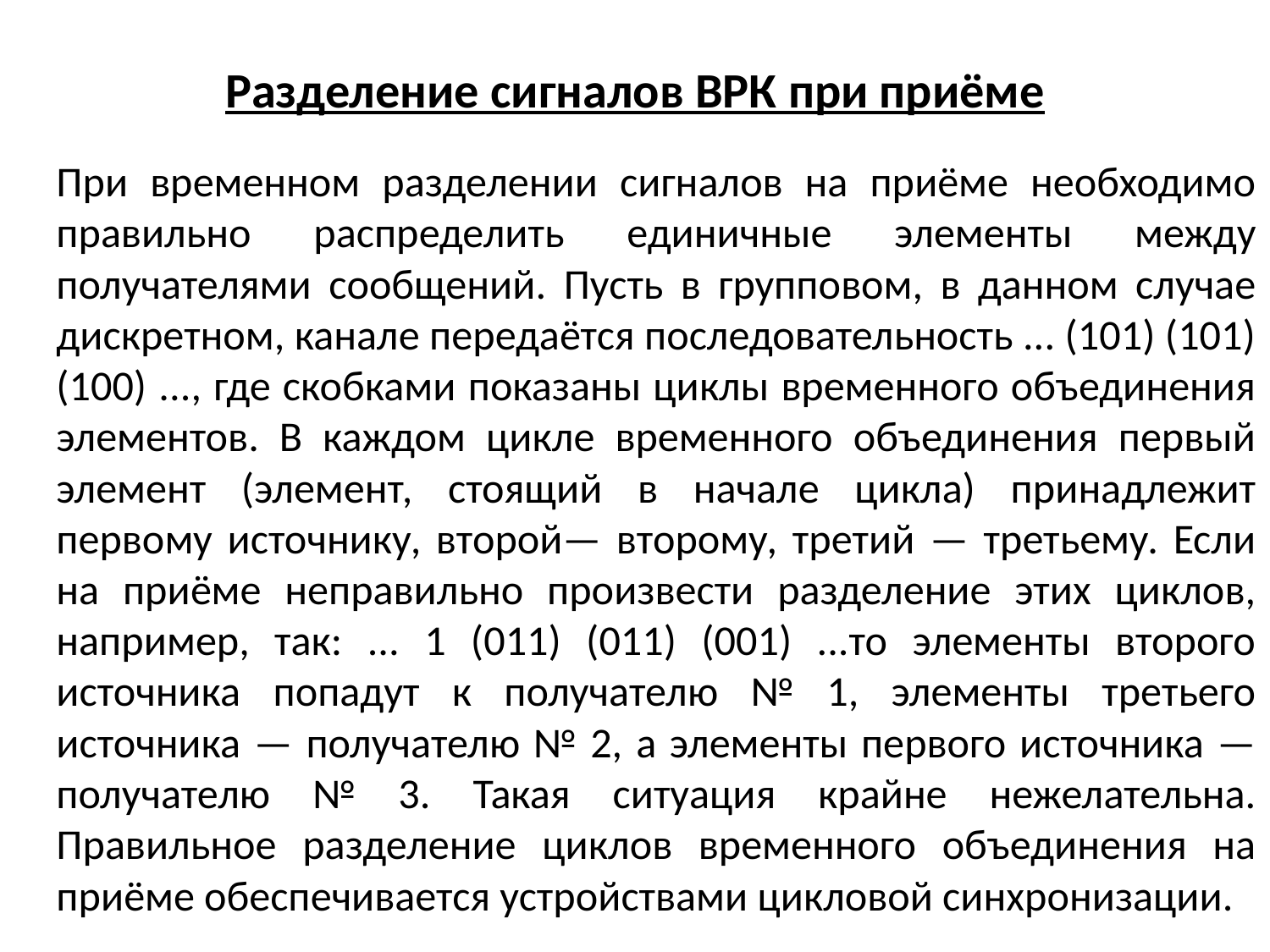

# Разделение сигналов ВРК при приёме
	При временном разделении сигналов на приёме необходимо правильно распределить единичные элементы между получателями сообщений. Пусть в групповом, в данном случае дискретном, канале передаётся последовательность ... (101) (101) (100) ..., где скобками показаны циклы временного объединения элементов. В каждом цикле временного объединения первый элемент (элемент, стоящий в начале цикла) принадлежит первому источнику, второй— второму, третий — третьему. Если на приёме неправильно произвести разделение этих циклов, например, так: ... 1 (011) (011) (001) ...то элементы второго источника попадут к получателю № 1, элементы третьего источника — получателю № 2, а элементы первого источника — получателю № 3. Такая ситуация крайне нежелательна. Правильное разделение циклов временного объединения на приёме обеспечивается устройствами цикловой синхронизации.